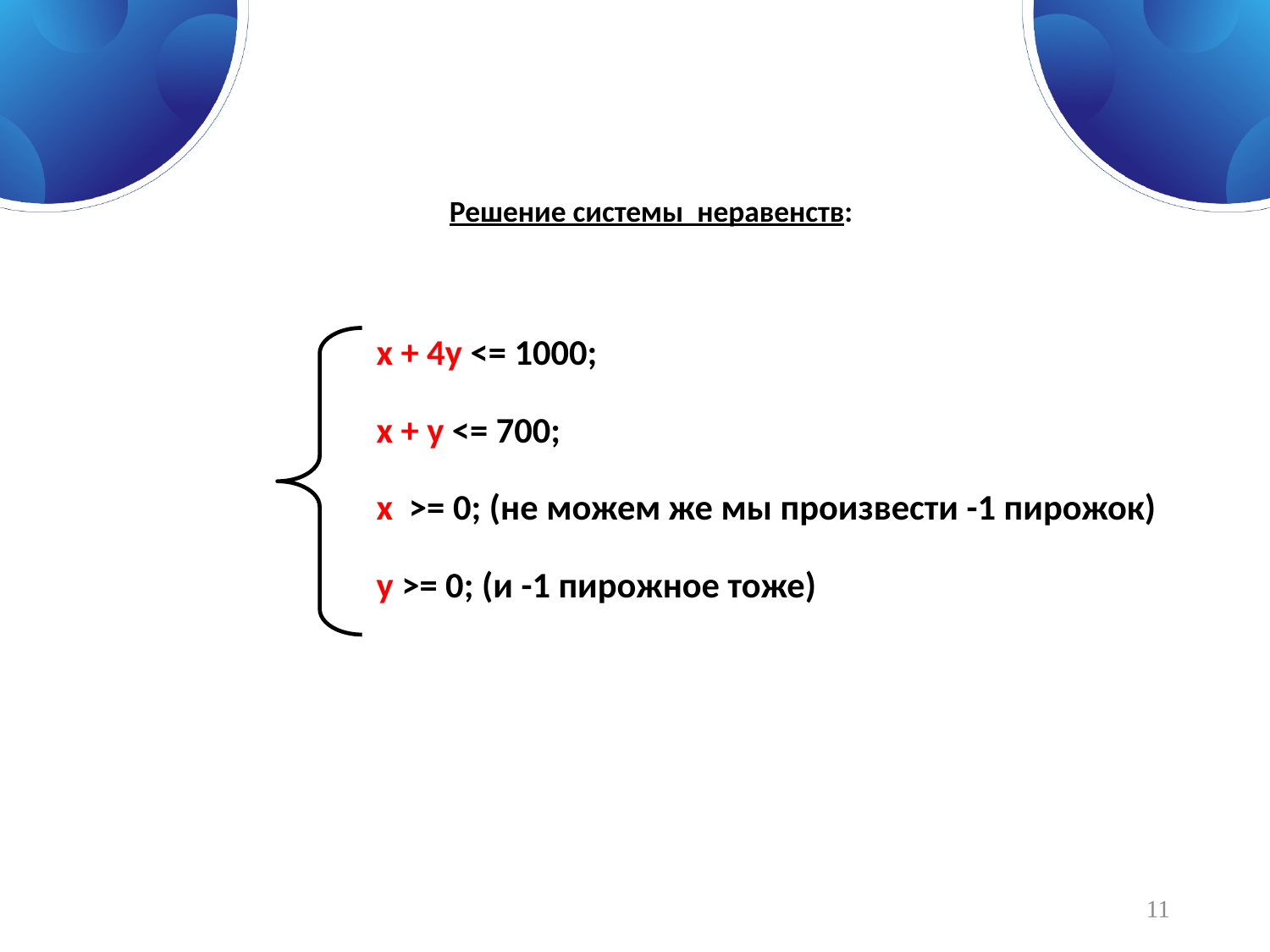

Решение системы  неравенств:

                                    х + 4y <= 1000;
                                    х + y <= 700;
                                    х  >= 0; (не можем же мы произвести -1 пирожок)
                                    y >= 0; (и -1 пирожное тоже)

11